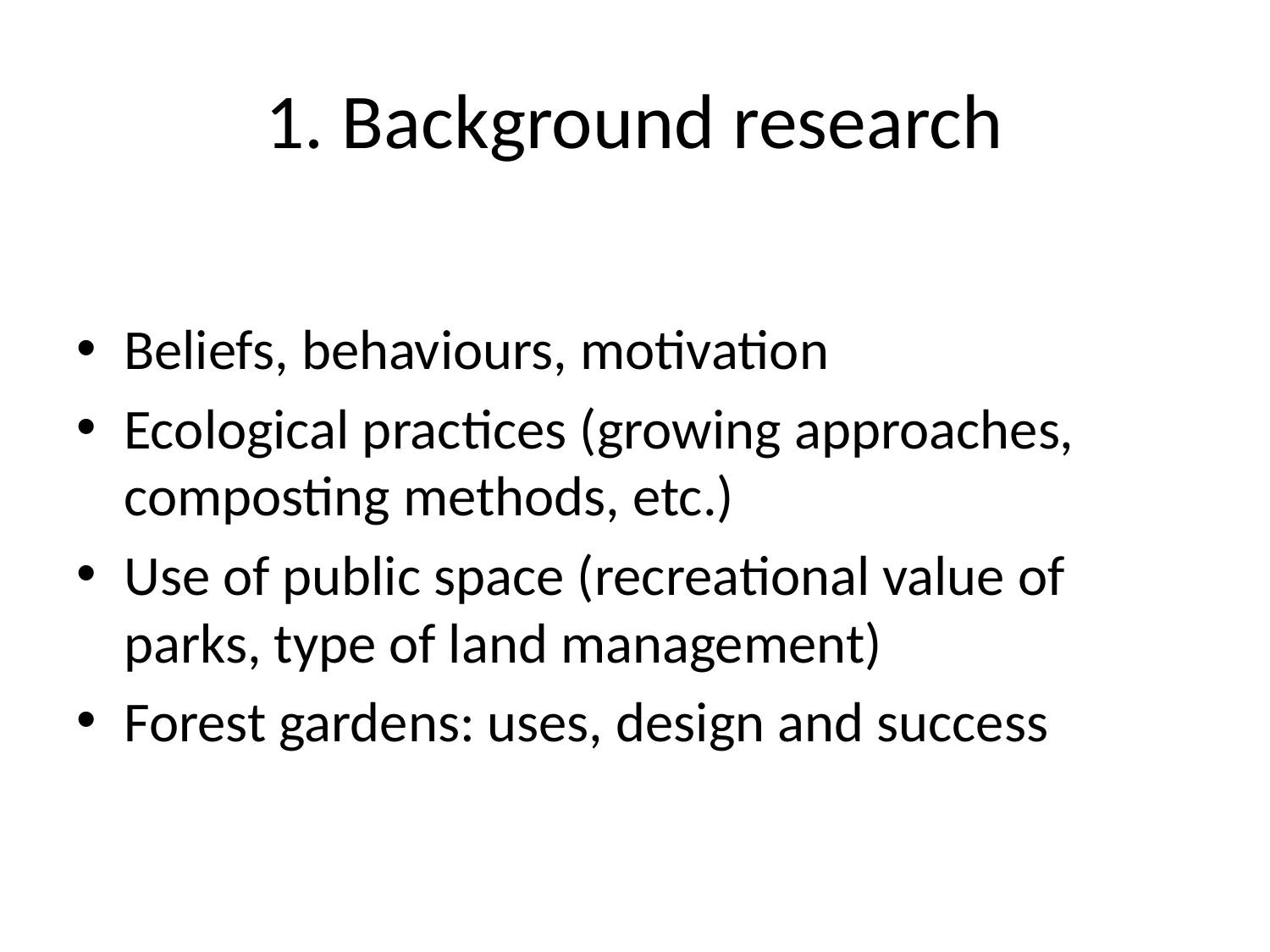

# 1. Background research
Beliefs, behaviours, motivation
Ecological practices (growing approaches, composting methods, etc.)
Use of public space (recreational value of parks, type of land management)
Forest gardens: uses, design and success